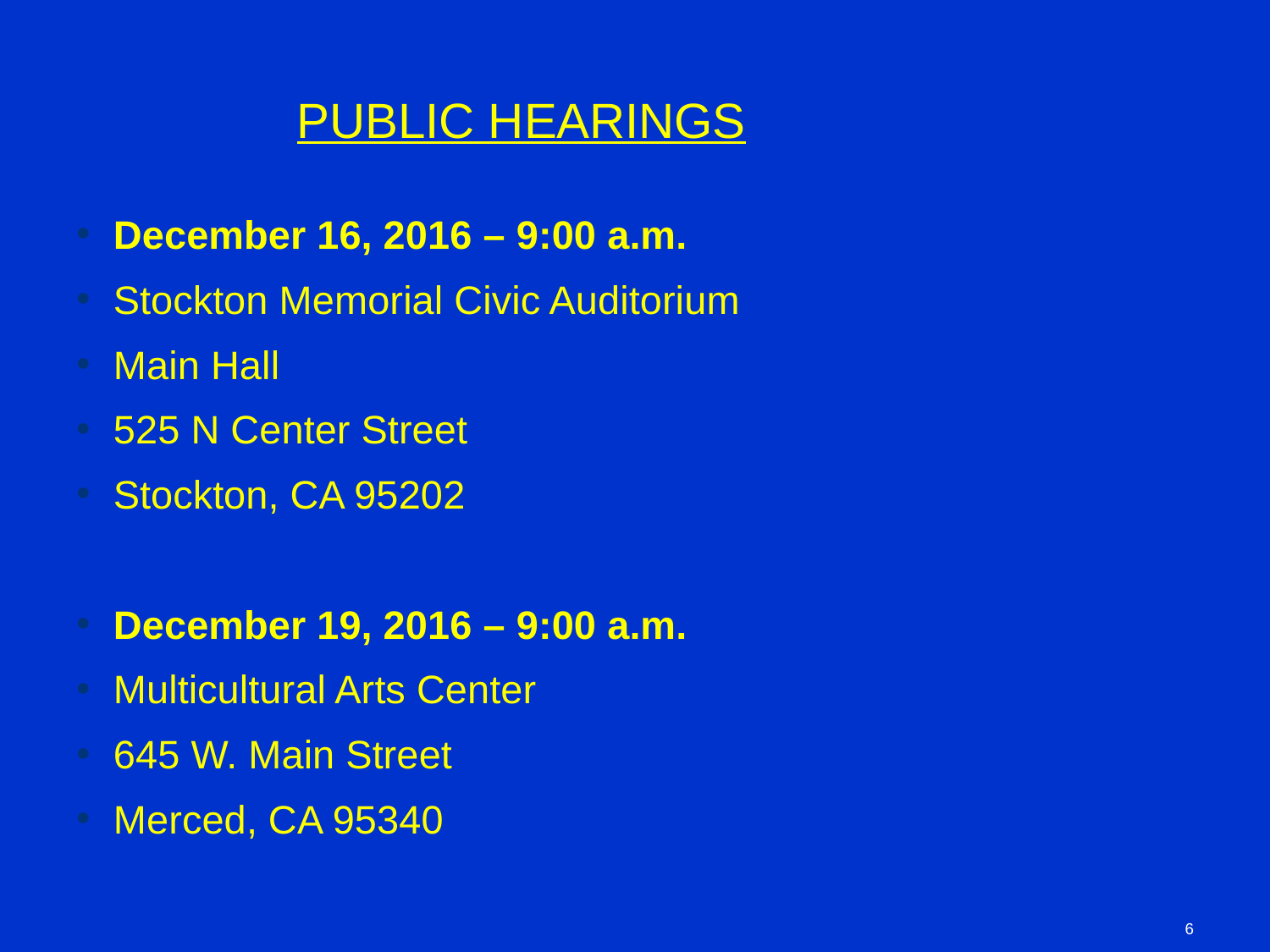

# PUBLIC HEARINGS
December 16, 2016 – 9:00 a.m.
Stockton Memorial Civic Auditorium
Main Hall
525 N Center Street
Stockton, CA 95202

December 19, 2016 – 9:00 a.m.
Multicultural Arts Center
645 W. Main Street
Merced, CA 95340

6